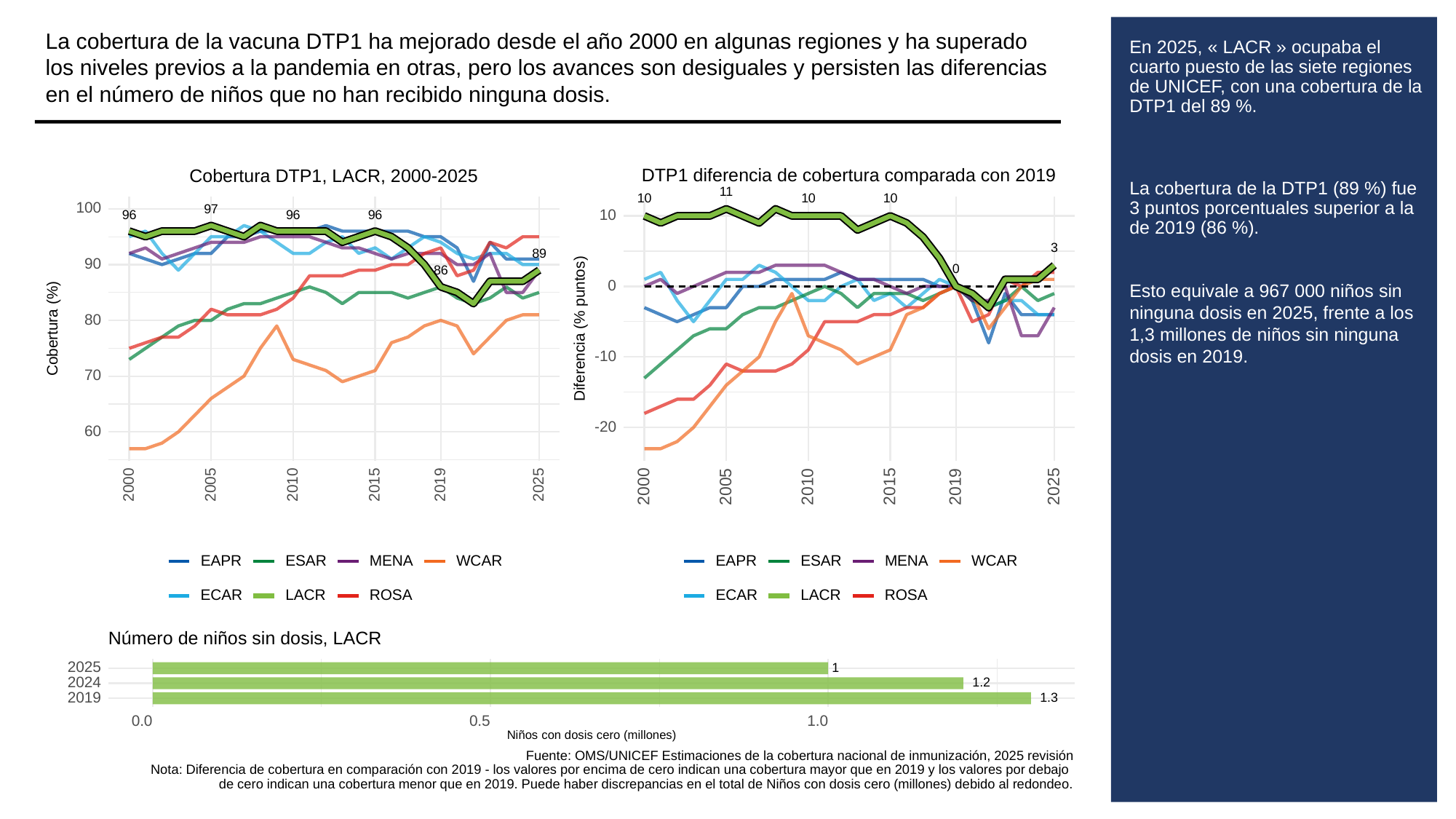

La cobertura de la vacuna DTP1 ha mejorado desde el año 2000 en algunas regiones y ha superado los niveles previos a la pandemia en otras, pero los avances son desiguales y persisten las diferencias en el número de niños que no han recibido ninguna dosis.
# En 2025, « LACR » ocupaba el cuarto puesto de las siete regiones de UNICEF, con una cobertura de la DTP1 del 89 %.

La cobertura de la DTP1 (89 %) fue 3 puntos porcentuales superior a la de 2019 (86 %).

Esto equivale a 967 000 niños sin ninguna dosis en 2025, frente a los 1,3 millones de niños sin ninguna dosis en 2019.

DTP1 diferencia de cobertura comparada con 2019
Cobertura DTP1, LACR, 2000-2025
11
10
10
10

100
97

10
96
96
96

3
89

90

0

86

0

80

Cobertura (%)
Diferencia (% puntos)

-10

70

-20
60

2000
2005
2010
2015
2019
2025
2000
2005
2010
2015
2019
2025
ESAR
WCAR
ESAR
WCAR
EAPR
MENA
EAPR
MENA

ROSA
ROSA
ECAR
LACR
ECAR
LACR

Número de niños sin dosis, LACR

2025
1

2024
1.2

2019
1.3

0.0
0.5
1.0
Niños con dosis cero (millones)
Fuente: OMS/UNICEF Estimaciones de la cobertura nacional de inmunización, 2025 revisión
Nota: Diferencia de cobertura en comparación con 2019 - los valores por encima de cero indican una cobertura mayor que en 2019 y los valores por debajo
de cero indican una cobertura menor que en 2019. Puede haber discrepancias en el total de Niños con dosis cero (millones) debido al redondeo.